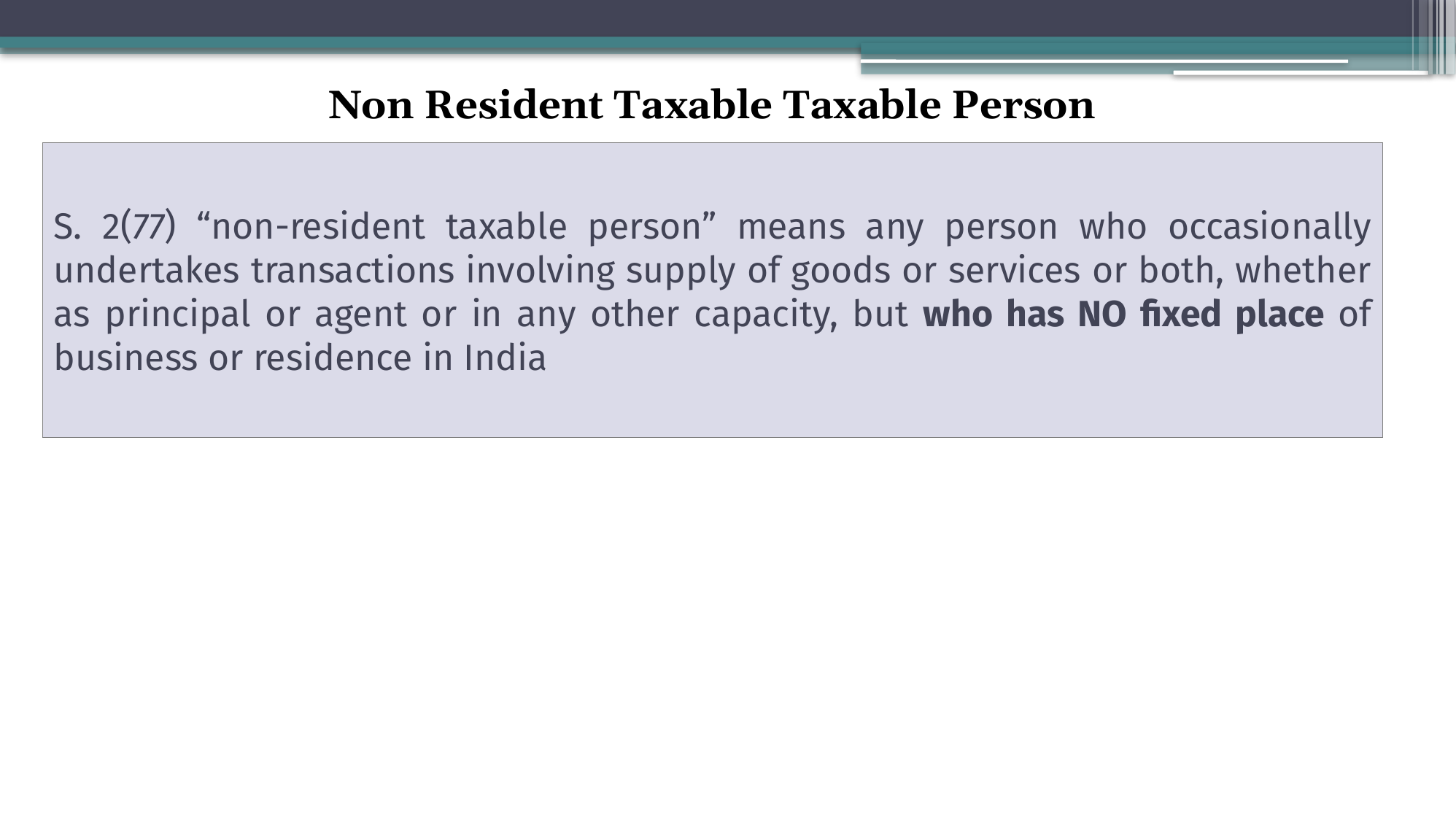

Non Resident Taxable Taxable Person
# S. 2(77) “non-resident taxable person” means any person who occasionally undertakes transactions involving supply of goods or services or both, whether as principal or agent or in any other capacity, but who has NO fixed place of business or residence in India